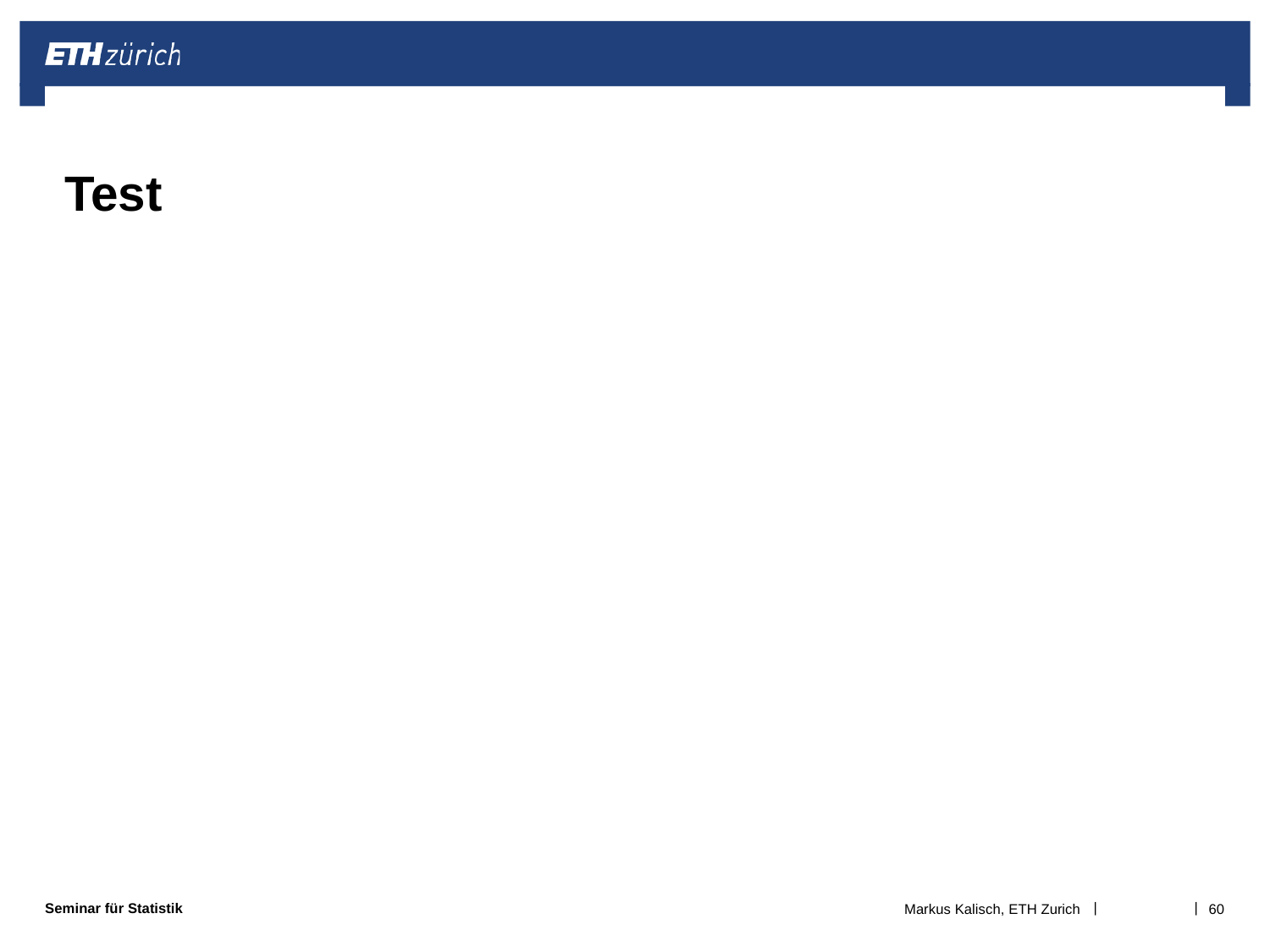

# Test
Markus Kalisch, ETH Zurich
60